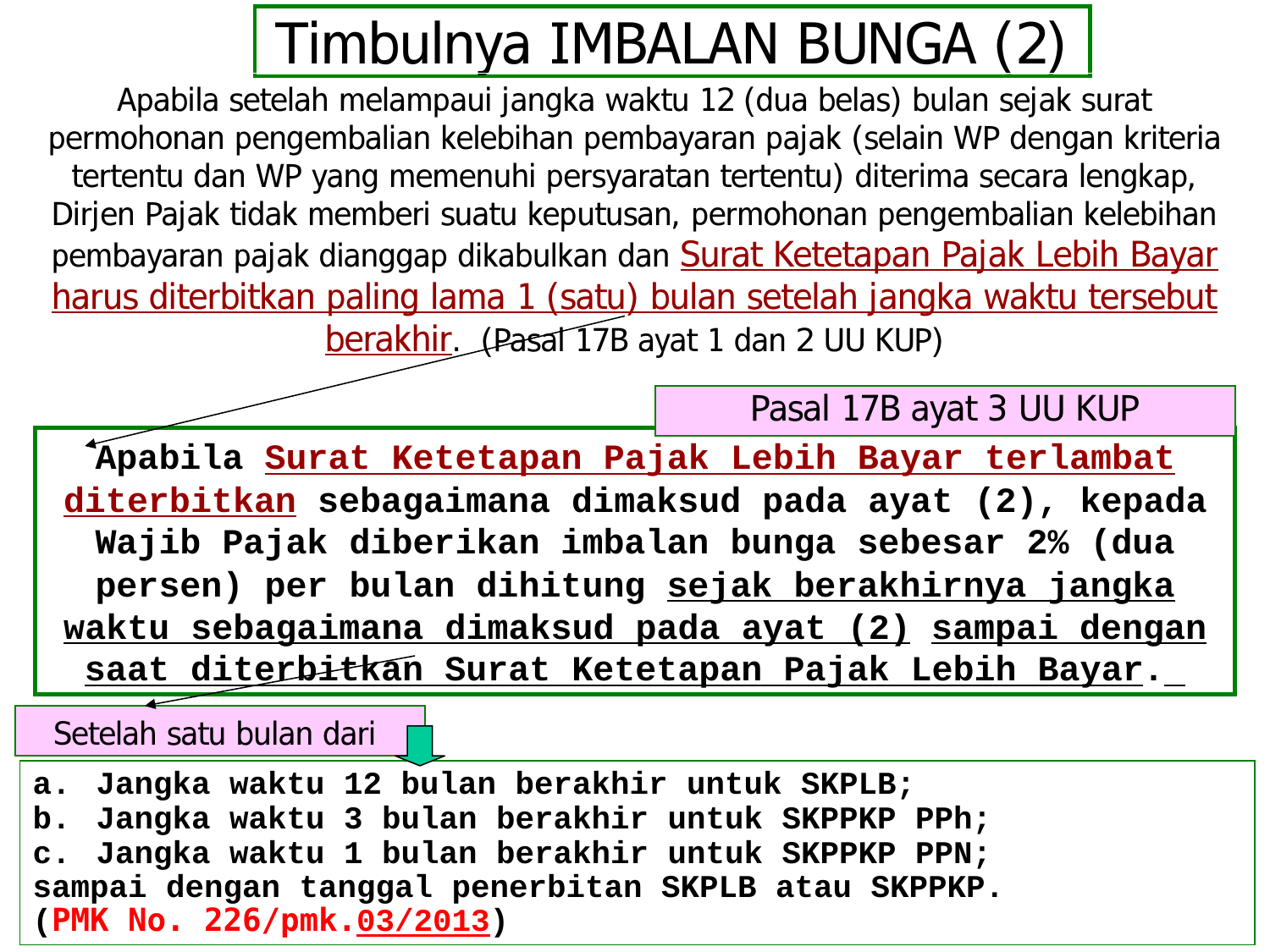

# Timbulnya IMBALAN BUNGA (2)
Apabila setelah melampaui jangka waktu 12 (dua belas) bulan sejak surat permohonan pengembalian kelebihan pembayaran pajak (selain WP dengan kriteria tertentu dan WP yang memenuhi persyaratan tertentu) diterima secara lengkap, Dirjen Pajak tidak memberi suatu keputusan, permohonan pengembalian kelebihan pembayaran pajak dianggap dikabulkan dan Surat Ketetapan Pajak Lebih Bayar harus diterbitkan paling lama 1 (satu) bulan setelah jangka waktu tersebut berakhir.  (Pasal 17B ayat 1 dan 2 UU KUP)

Pasal 17B ayat 3 UU KUP
Apabila Surat Ketetapan Pajak Lebih Bayar terlambat diterbitkan sebagaimana dimaksud pada ayat (2), kepada Wajib Pajak diberikan imbalan bunga sebesar 2% (dua persen) per bulan dihitung sejak berakhirnya jangka waktu sebagaimana dimaksud pada ayat (2) sampai dengan saat diterbitkan Surat Ketetapan Pajak Lebih Bayar.

Setelah satu bulan dari

Jangka waktu 12 bulan berakhir untuk SKPLB;
Jangka waktu 3 bulan berakhir untuk SKPPKP PPh;
Jangka waktu 1 bulan berakhir untuk SKPPKP PPN;
sampai dengan tanggal penerbitan SKPLB atau SKPPKP.
(PMK No. 226/pmk.03/2013)